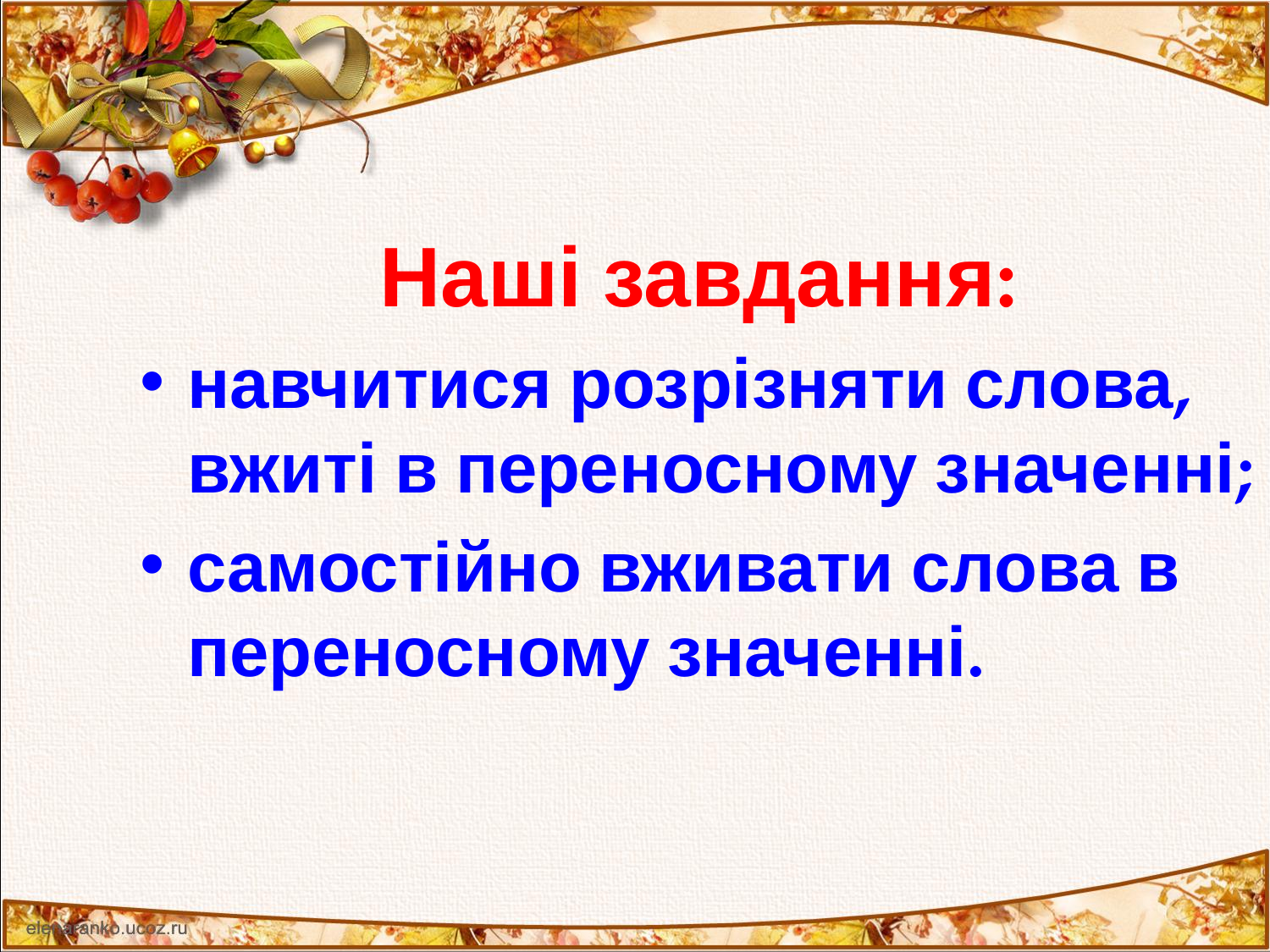

Наші завдання:
навчитися розрізняти слова, вжиті в переносному значенні;
самостійно вживати слова в переносному значенні.